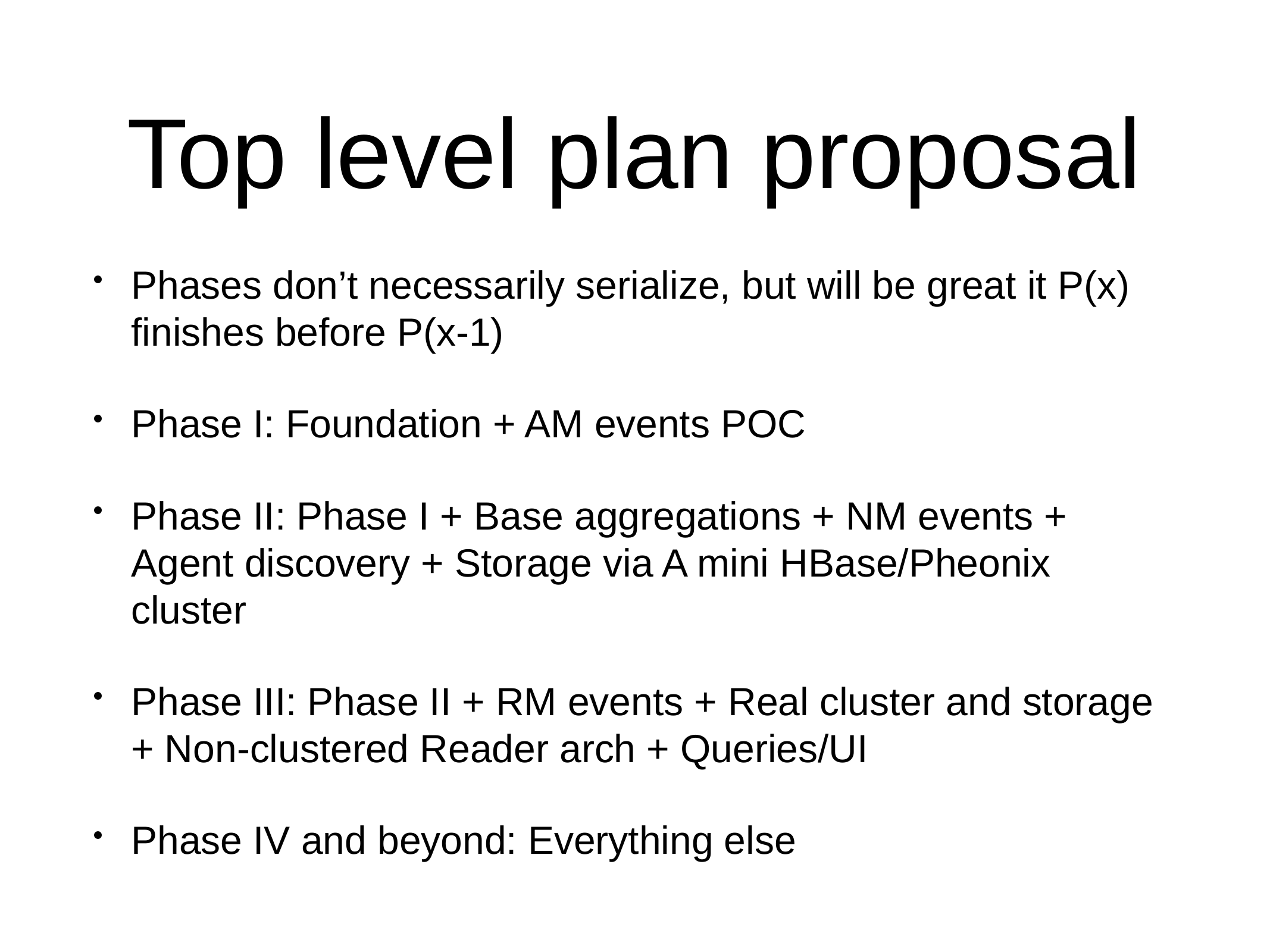

# Top level plan proposal
Phases don’t necessarily serialize, but will be great it P(x) finishes before P(x-1)
Phase I: Foundation + AM events POC
Phase II: Phase I + Base aggregations + NM events + Agent discovery + Storage via A mini HBase/Pheonix cluster
Phase III: Phase II + RM events + Real cluster and storage + Non-clustered Reader arch + Queries/UI
Phase IV and beyond: Everything else